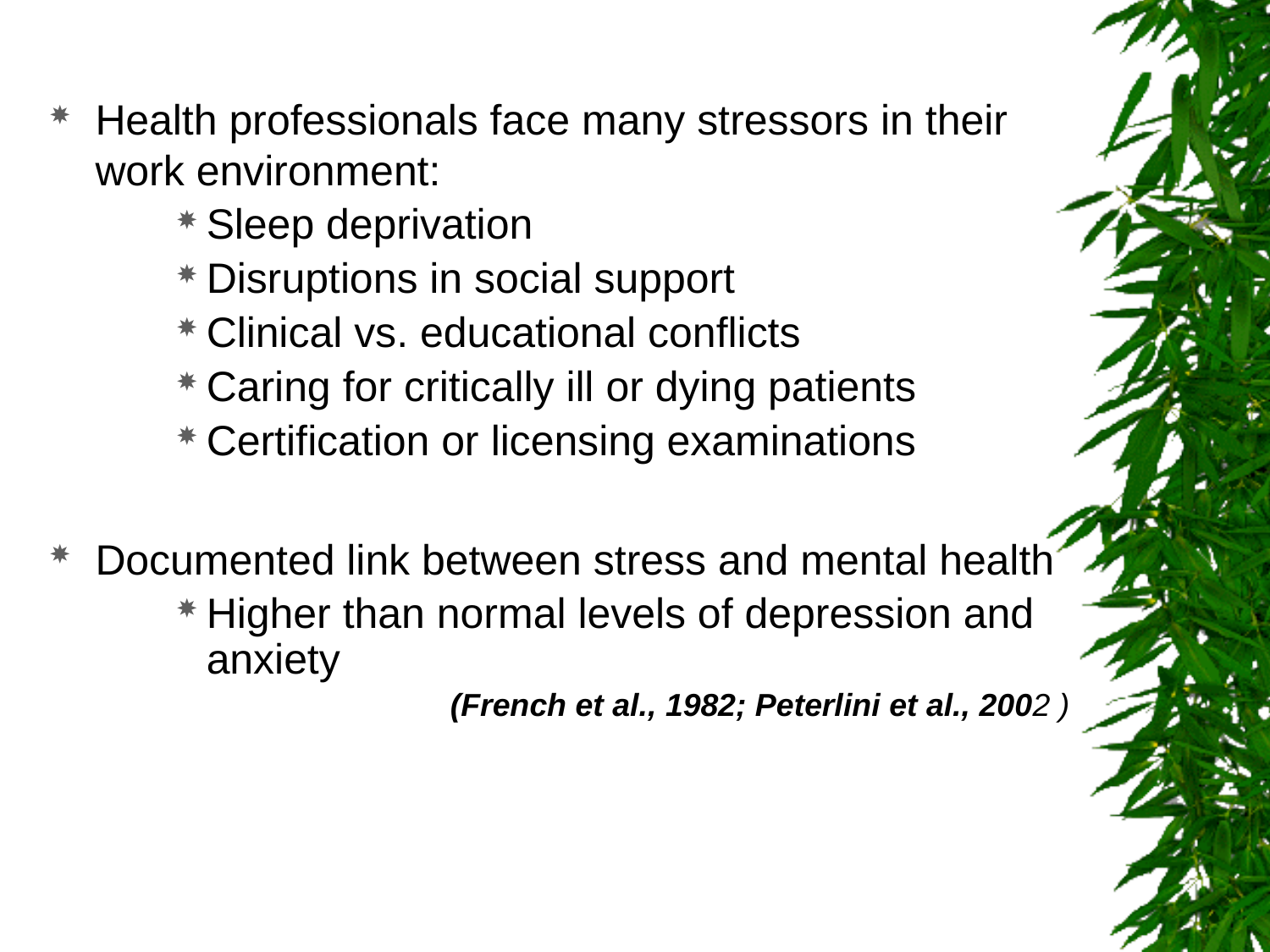

Health professionals face many stressors in their work environment:
Sleep deprivation
Disruptions in social support
Clinical vs. educational conflicts
Caring for critically ill or dying patients
Certification or licensing examinations

Documented link between stress and mental health
Higher than normal levels of depression and anxiety
                               (French et al., 1982; Peterlini et al., 2002 )